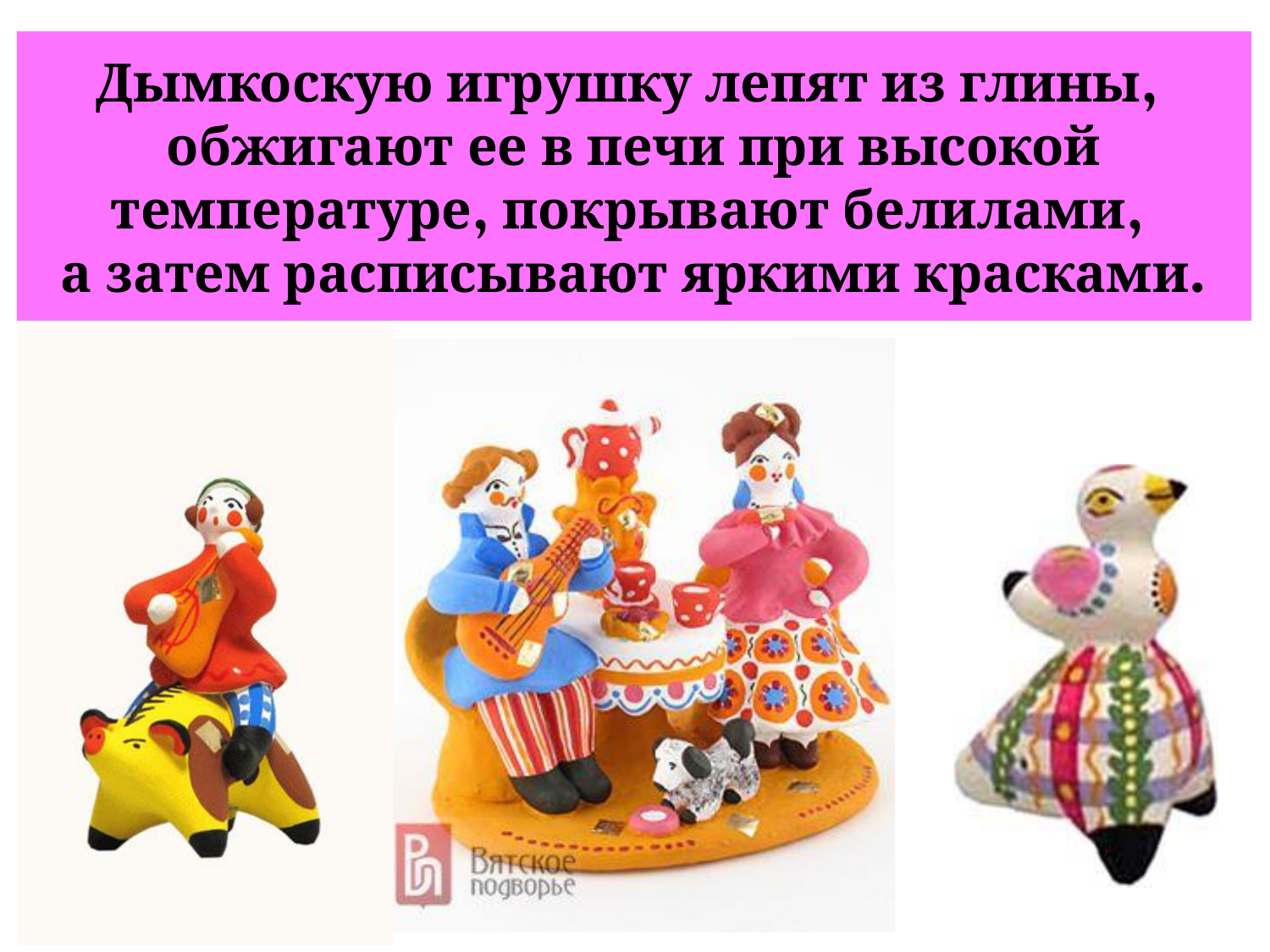

Дымкоскую игрушку лепят из глины,
обжигают ее в печи при высокой температуре, покрывают белилами,
а затем расписывают яркими красками.